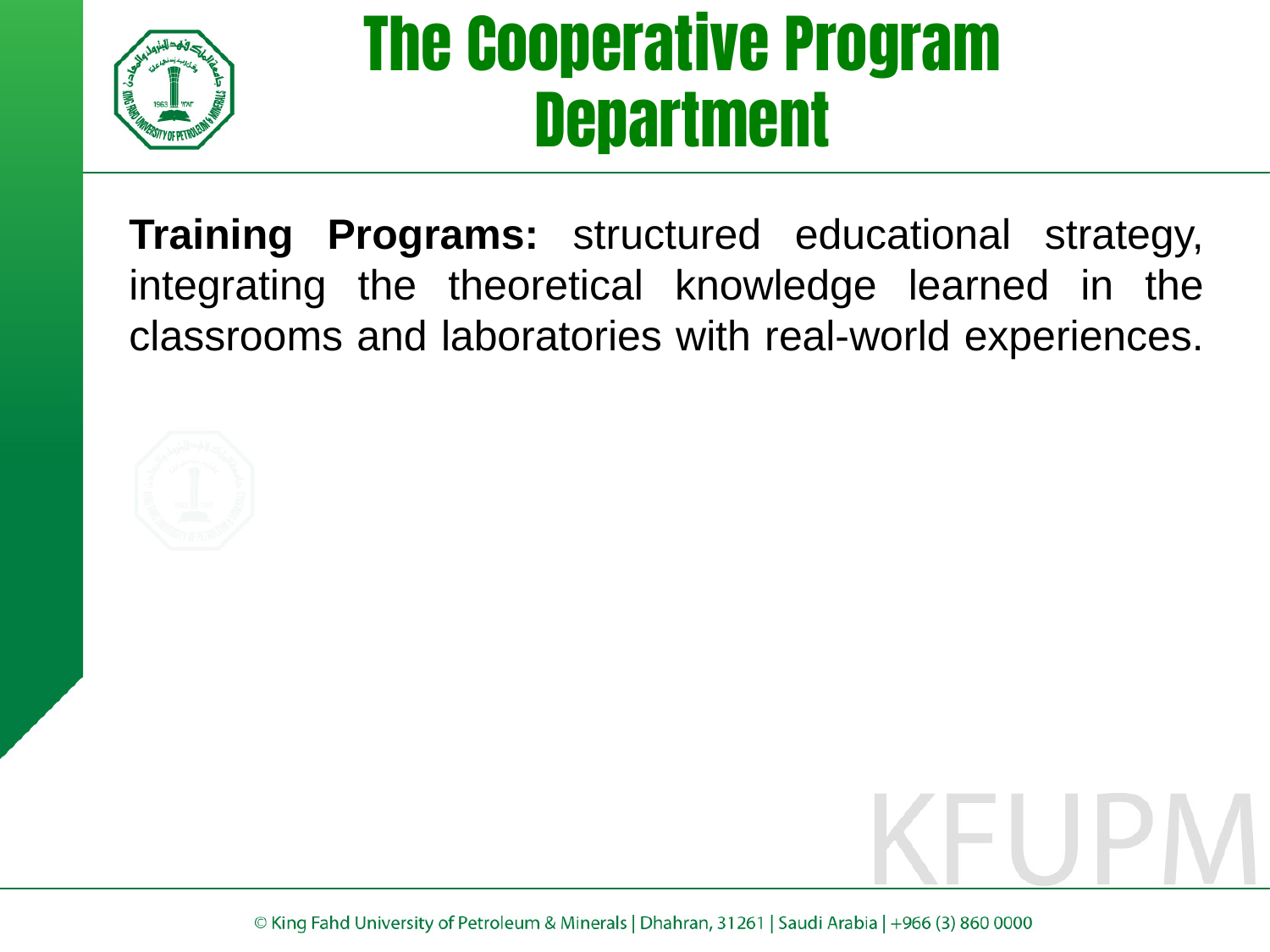

# The Cooperative Program Department
Training Programs: structured educational strategy, integrating the theoretical knowledge learned in the classrooms and laboratories with real-world experiences.